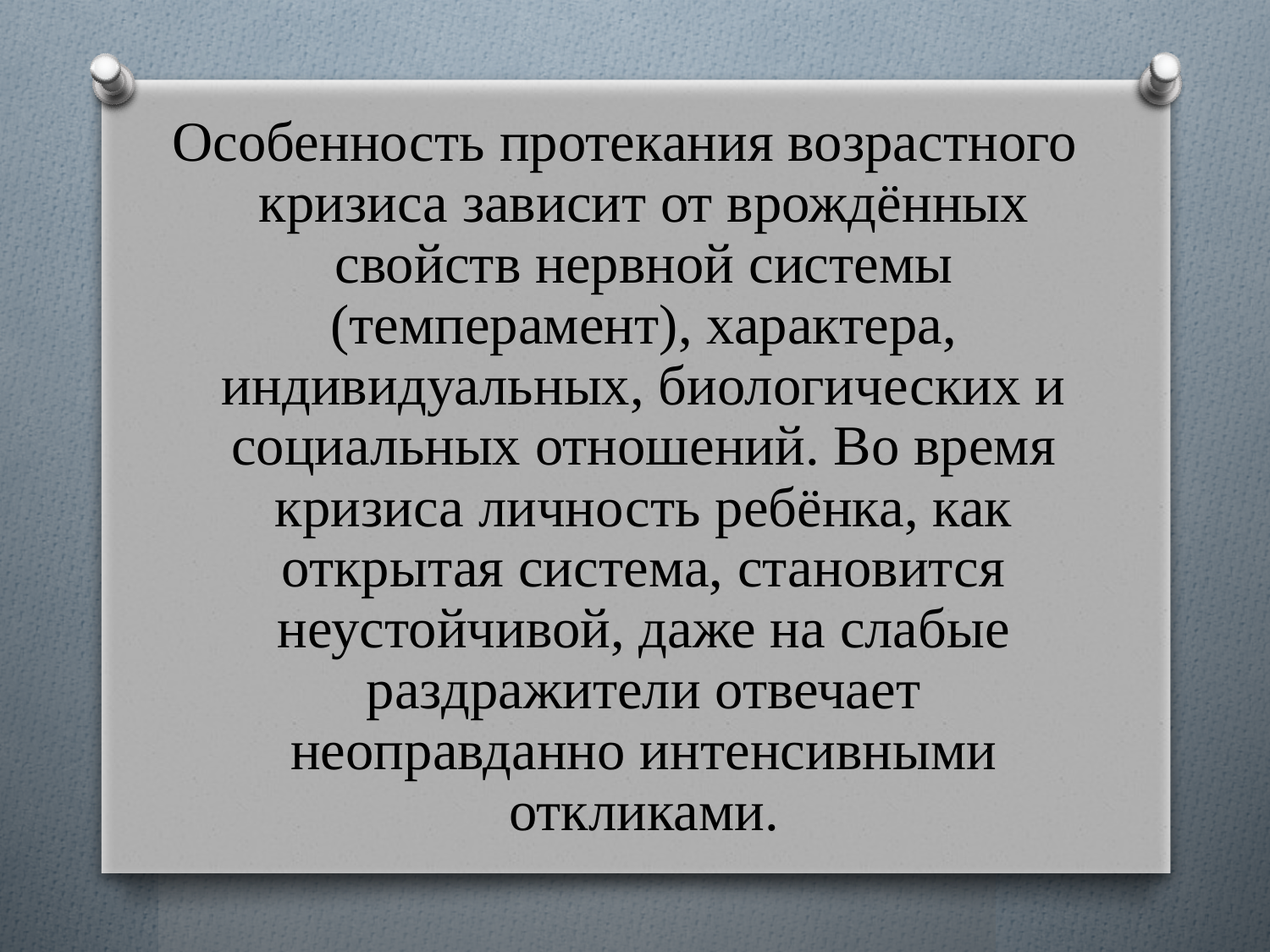

Особенность протекания возрастного кризиса зависит от врождённых свойств нервной системы (темперамент), характера, индивидуальных, биологических и социальных отношений. Во время кризиса личность ребёнка, как открытая система, становится неустойчивой, даже на слабые раздражители отвечает неоправданно интенсивными откликами.